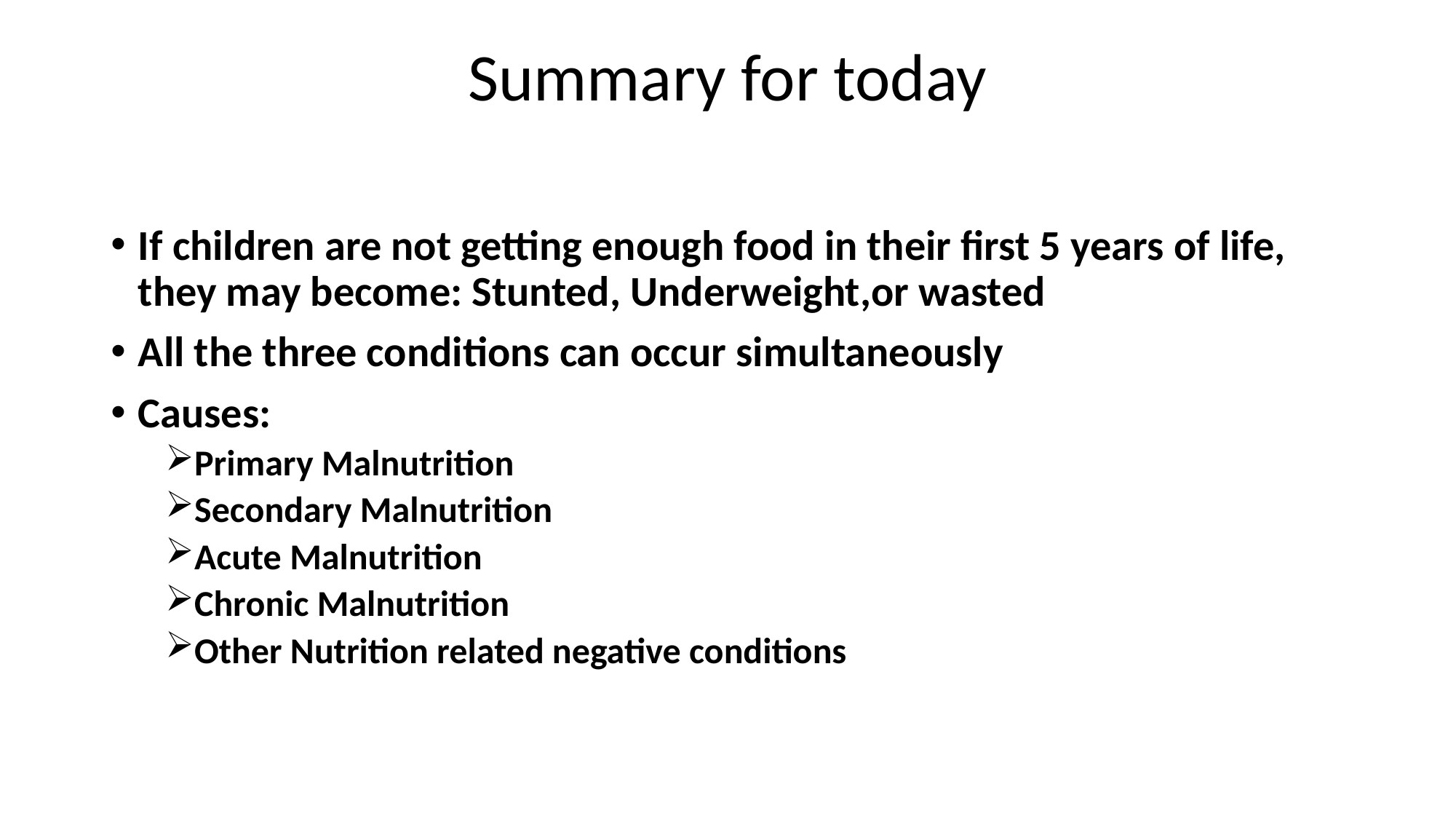

# Summary for today
If children are not getting enough food in their first 5 years of life, they may become: Stunted, Underweight,or wasted
All the three conditions can occur simultaneously
Causes:
Primary Malnutrition
Secondary Malnutrition
Acute Malnutrition
Chronic Malnutrition
Other Nutrition related negative conditions